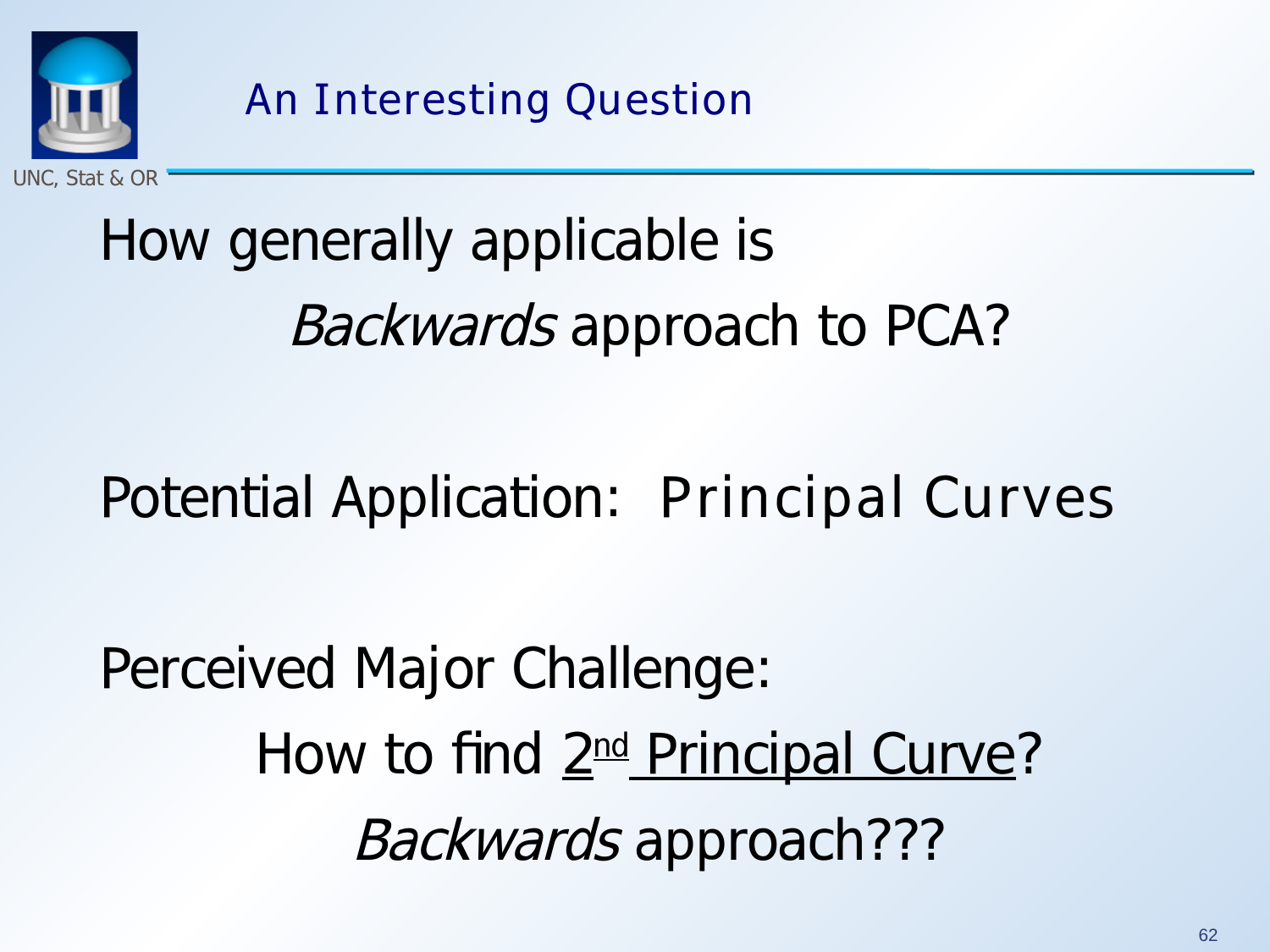

# An Interesting Question
How generally applicable is
Backwards approach to PCA?

Potential Application:  Principal Curves

Perceived Major Challenge:
How to find 2nd Principal Curve?
Backwards approach???